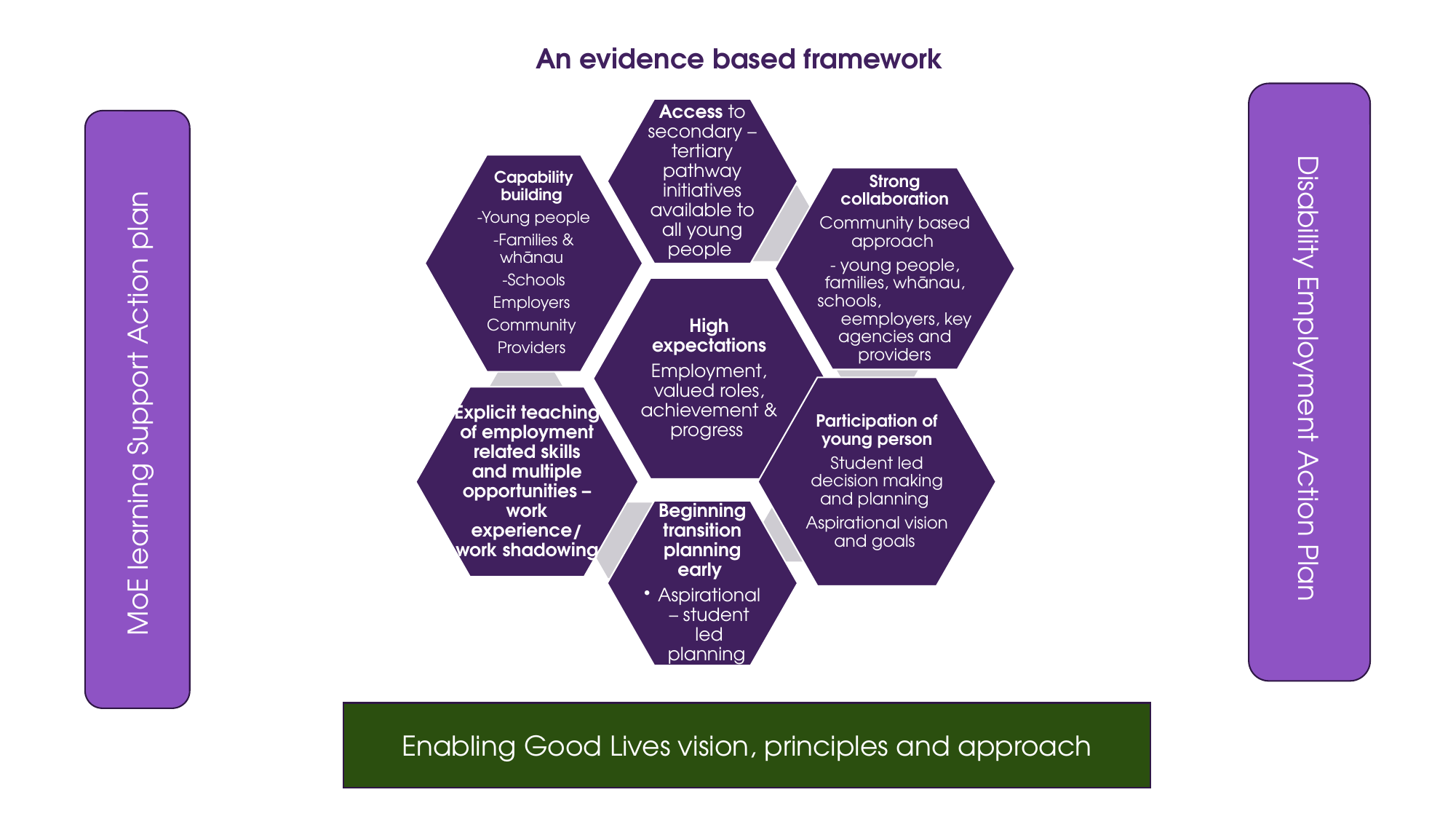

An evidence based framework
Disability Employment Action Plan
High expectations
Employment, valued roles, achievement & progress
Access to secondary – tertiary pathway initiatives available to all young people
Strong collaboration
Community based approach
- young people, families, whānau, schools,                          eemployers, key agencies and providers
Participation of young person
Student led decision making and planning
Aspirational vision and goals
Beginning transition planning early
Aspirational – student led planning
Explicit teaching of employment related skills and multiple opportunities – work experience/ work shadowing
Capability building
-Young people
-Families & whānau
-Schools
Employers
Community
Providers
MoE learning Support Action plan
Enabling Good Lives vision, principles and approach